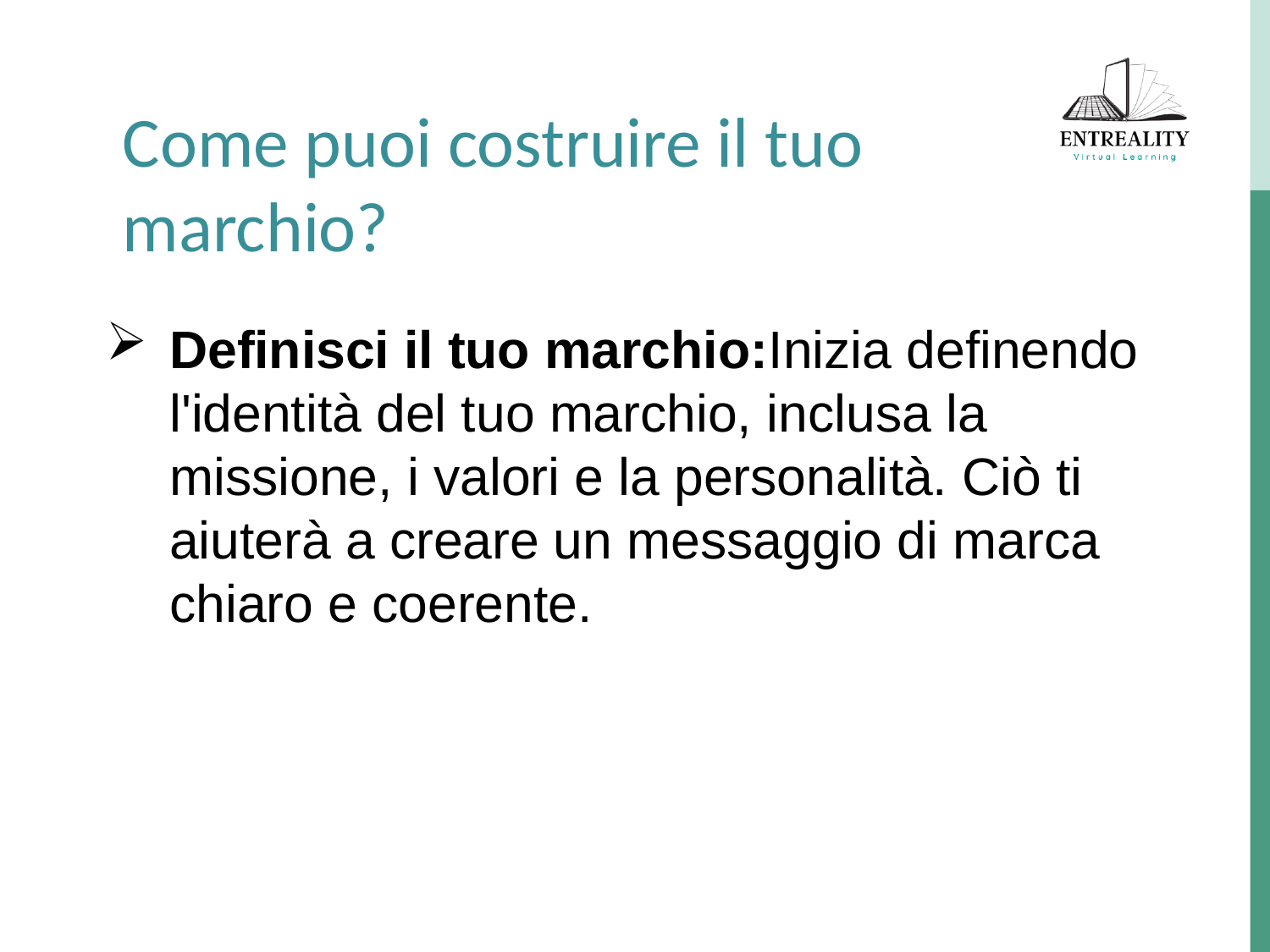

Come puoi costruire il tuo marchio?
Definisci il tuo marchio:Inizia definendo l'identità del tuo marchio, inclusa la missione, i valori e la personalità. Ciò ti aiuterà a creare un messaggio di marca chiaro e coerente.